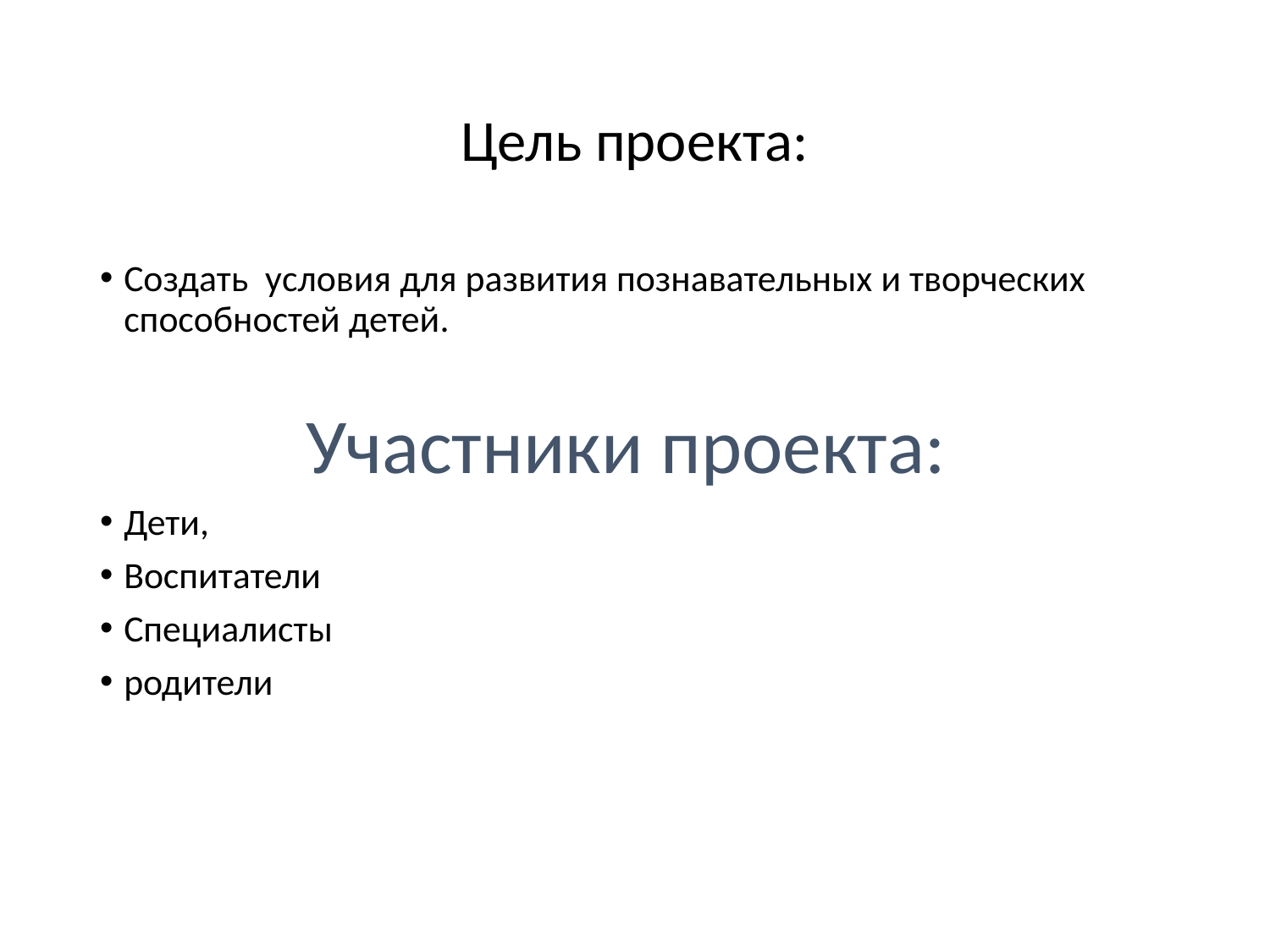

# Цель проекта:
Создать  условия для развития познавательных и творческих способностей детей.

Участники проекта:
Дети,
Воспитатели
Специалисты
родители